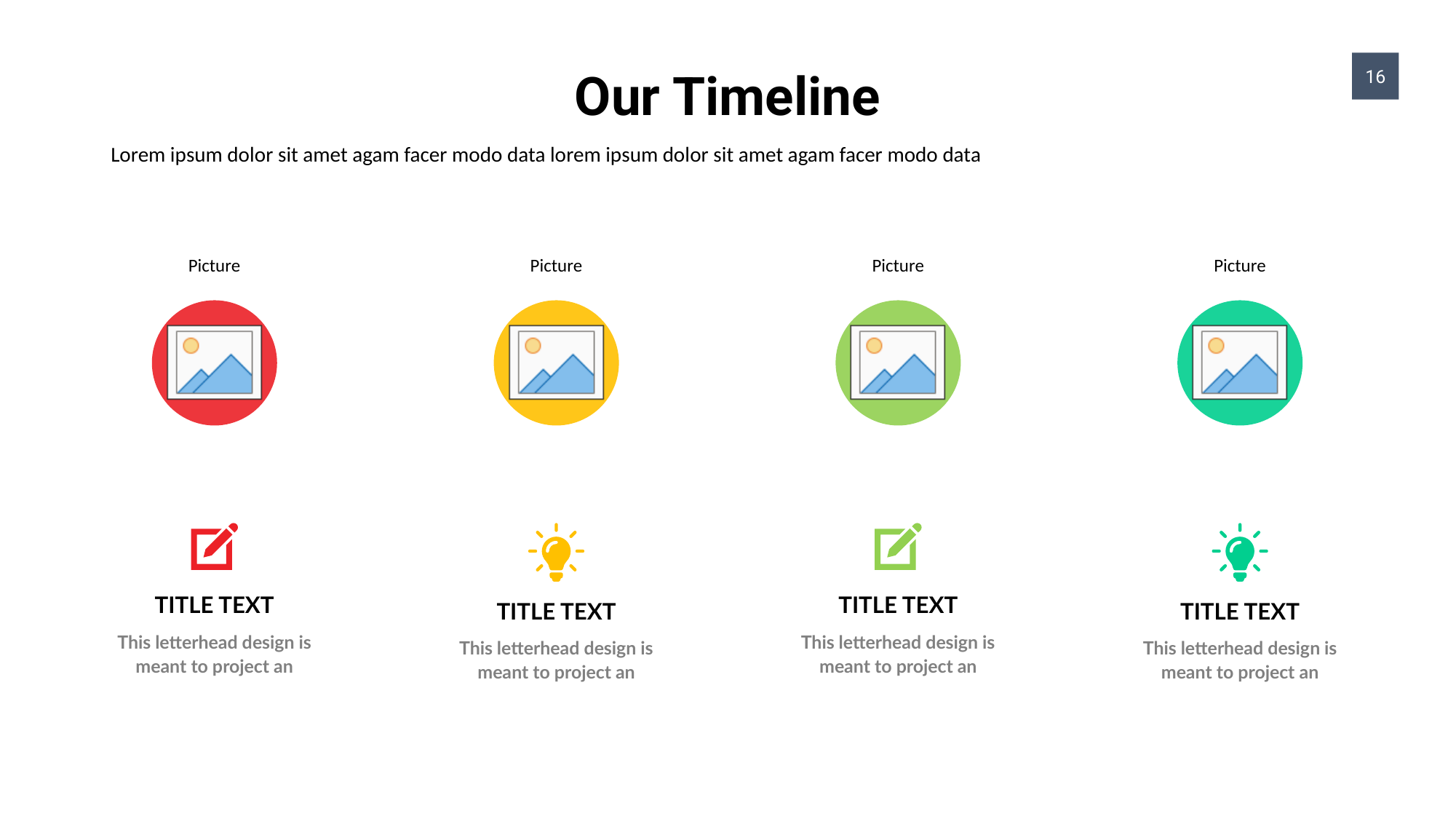

Our Timeline
16
Lorem ipsum dolor sit amet agam facer modo data lorem ipsum dolor sit amet agam facer modo data

2015
2016
2017
2018

TITLE TEXT
This letterhead design is meant to project an

TITLE TEXT
This letterhead design is meant to project an

TITLE TEXT
This letterhead design is meant to project an

TITLE TEXT
This letterhead design is meant to project an